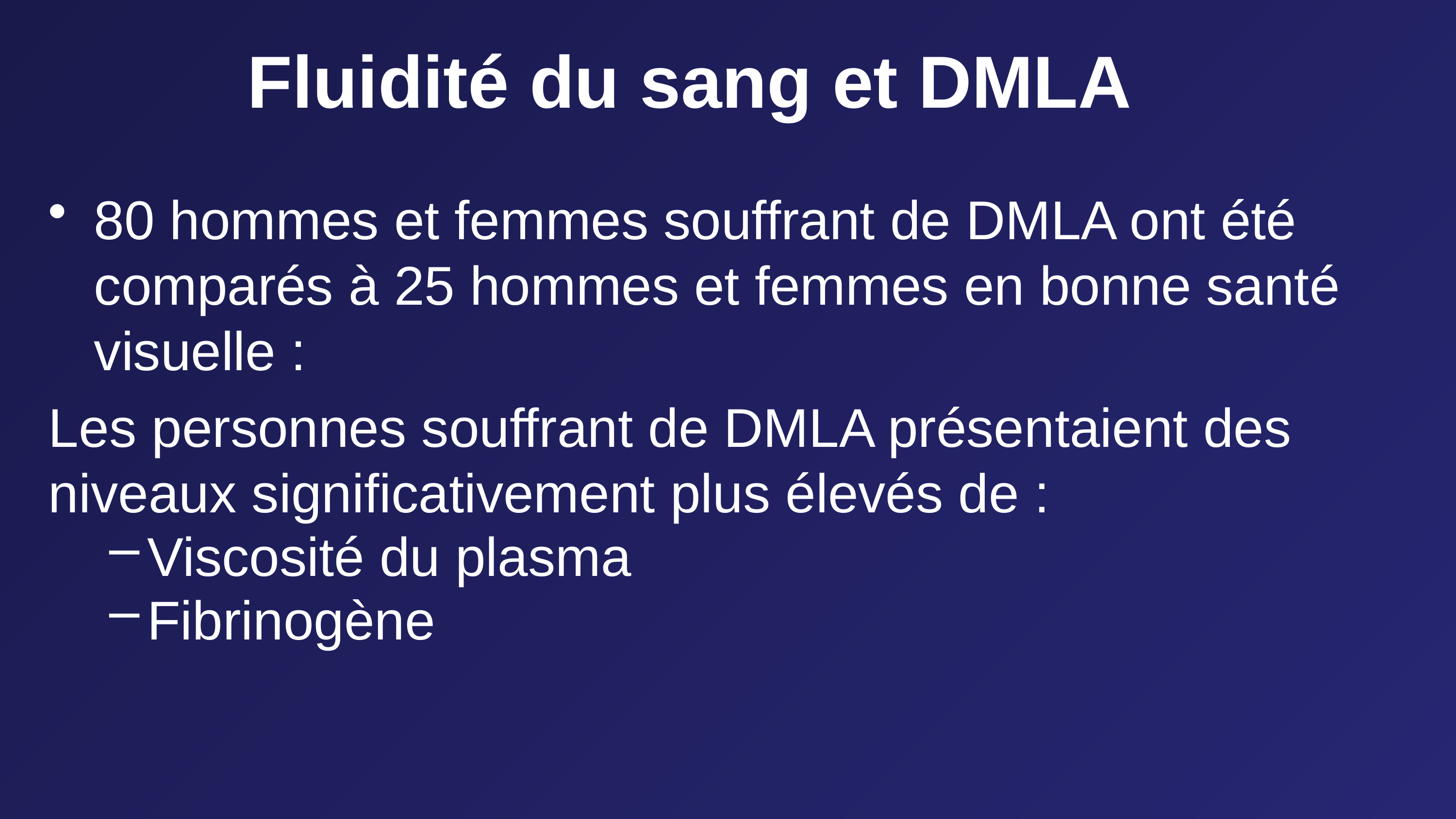

# Fluidité du sang et DMLA
80 hommes et femmes souffrant de DMLA ont été comparés à 25 hommes et femmes en bonne santé visuelle :
Les personnes souffrant de DMLA présentaient des niveaux significativement plus élevés de :
Viscosité du plasma
Fibrinogène